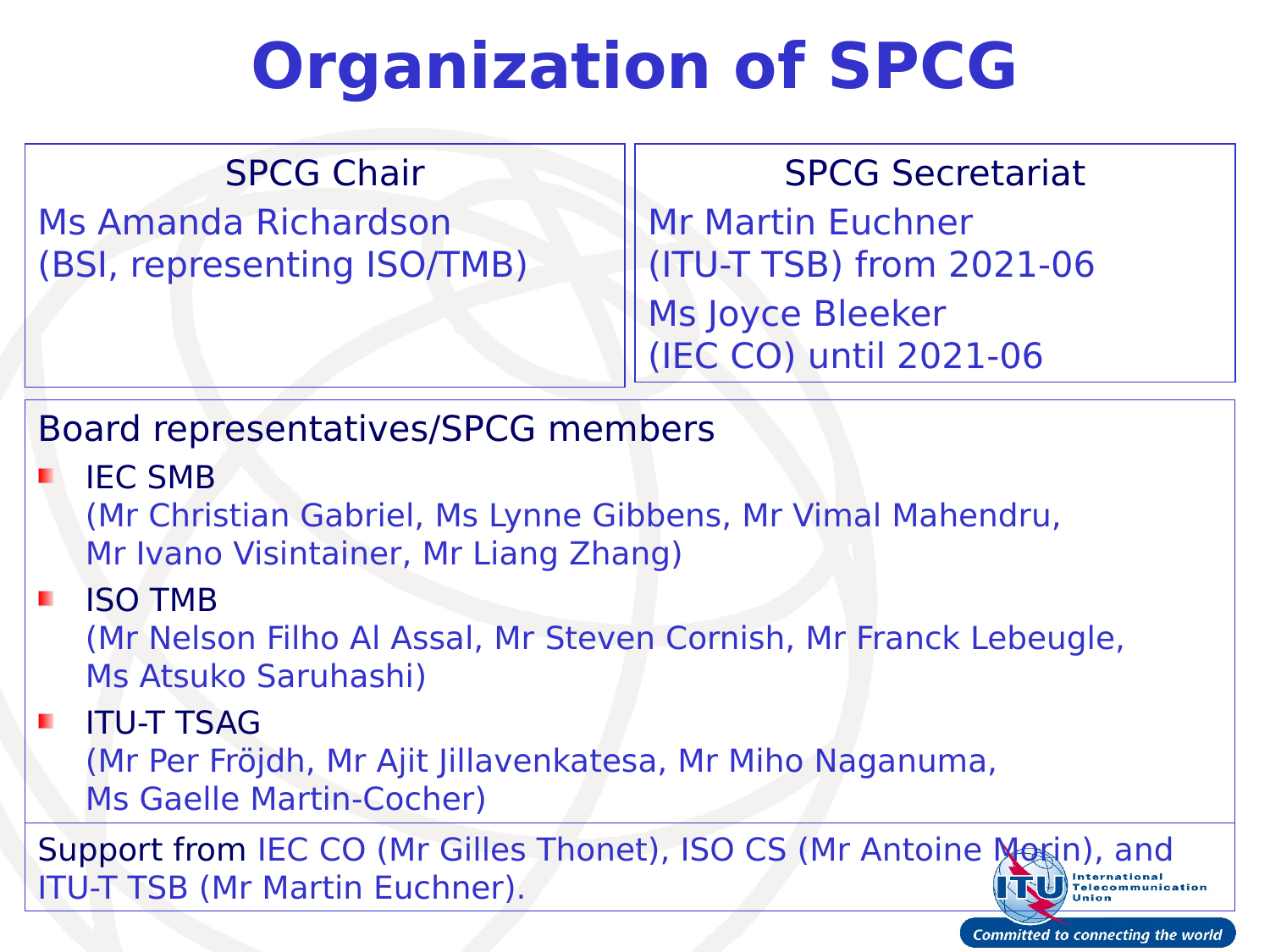

# Organization of SPCG
SPCG Chair
Ms Amanda Richardson
(BSI, representing ISO/TMB)
SPCG Secretariat
Mr Martin Euchner
(ITU-T TSB) from 2021-06
Ms Joyce Bleeker
(IEC CO) until 2021-06
Board representatives/SPCG members
IEC SMB
(Mr Christian Gabriel, Ms Lynne Gibbens, Mr Vimal Mahendru,
Mr Ivano Visintainer, Mr Liang Zhang)
ISO TMB
(Mr Nelson Filho Al Assal, Mr Steven Cornish, Mr Franck Lebeugle,
Ms Atsuko Saruhashi)
ITU-T TSAG
(Mr Per Fröjdh, Mr Ajit Jillavenkatesa, Mr Miho Naganuma,
Ms Gaelle Martin-Cocher)
Support from IEC CO (Mr Gilles Thonet), ISO CS (Mr Antoine Morin), and ITU-T TSB (Mr Martin Euchner).